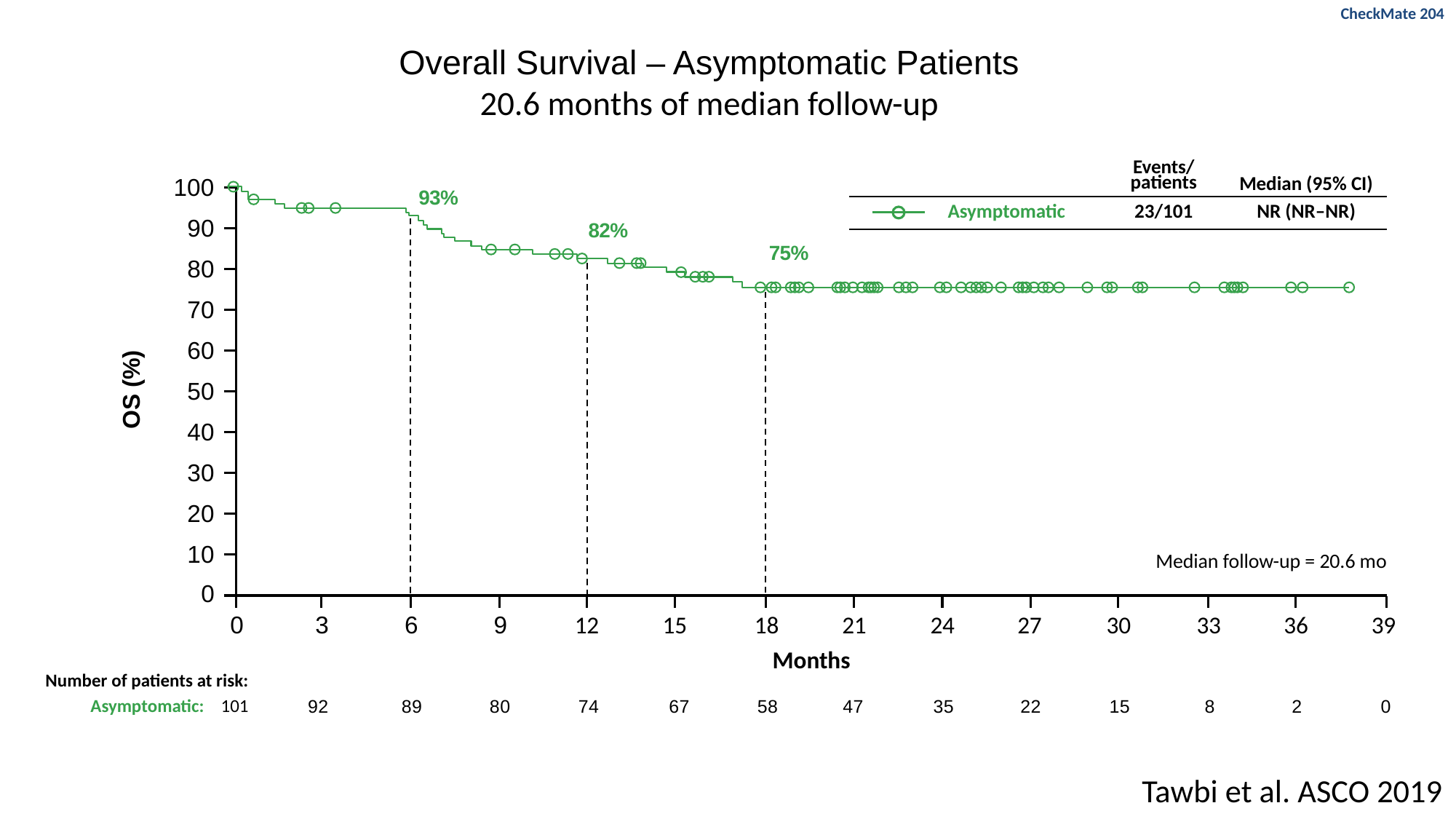

CheckMate 204

# Overall Survival – Asymptomatic Patients 20.6 months of median follow-up
|  |  | Events/ patients | Median (95% CI) |
| --- | --- | --- | --- |
|  | Asymptomatic | 23/101 | NR (NR–NR) |
100
90
80
70
60
50
40
30
20
10
0

93%

82%

75%

OS (%)

Median follow-up = 20.6 mo

0
3
6
9
12
15
18
21
24
27
30
33
36
39
Months
Number of patients at risk:
Asymptomatic:    101
92
89
80
74
67
58
47
35
22
15
8
2
0
Tawbi et al. ASCO 2019